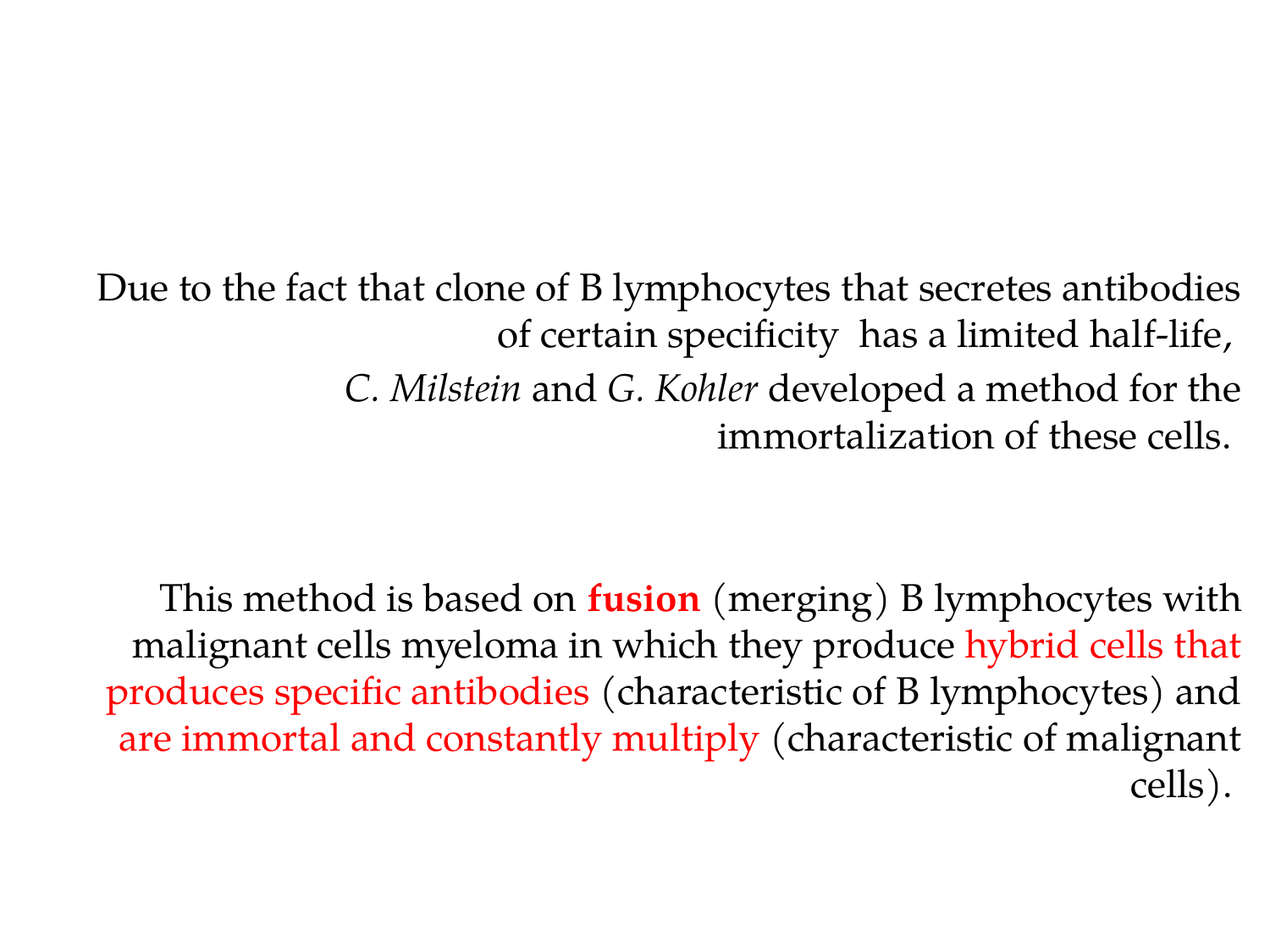

Due to the fact that clone of B lymphocytes that secretes antibodies of certain specificity  has a limited half-life,
C. Milstein and G. Kohler developed a method for the immortalization of these cells.

This method is based on fusion (merging) B lymphocytes with malignant cells myeloma in which they produce hybrid cells that produces specific antibodies (characteristic of B lymphocytes) and are immortal and constantly multiply (characteristic of malignant cells).